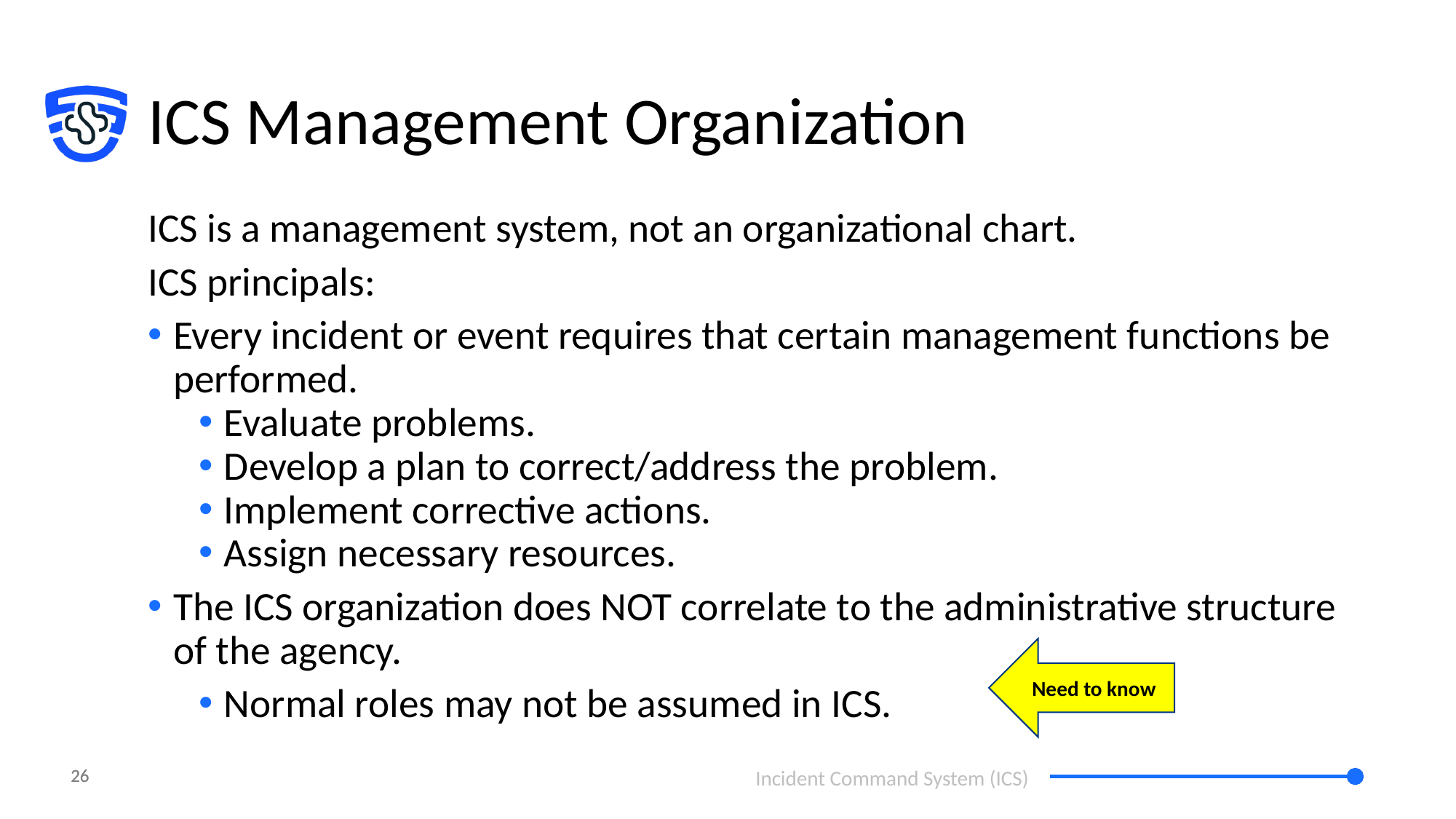

# ICS Management Organization
ICS is a management system, not an organizational chart.
ICS principals:
Every incident or event requires that certain management functions be performed.
Evaluate problems.
Develop a plan to correct/address the problem.
Implement corrective actions.
Assign necessary resources.
The ICS organization does NOT correlate to the administrative structure of the agency.
Normal roles may not be assumed in ICS.
Need to know